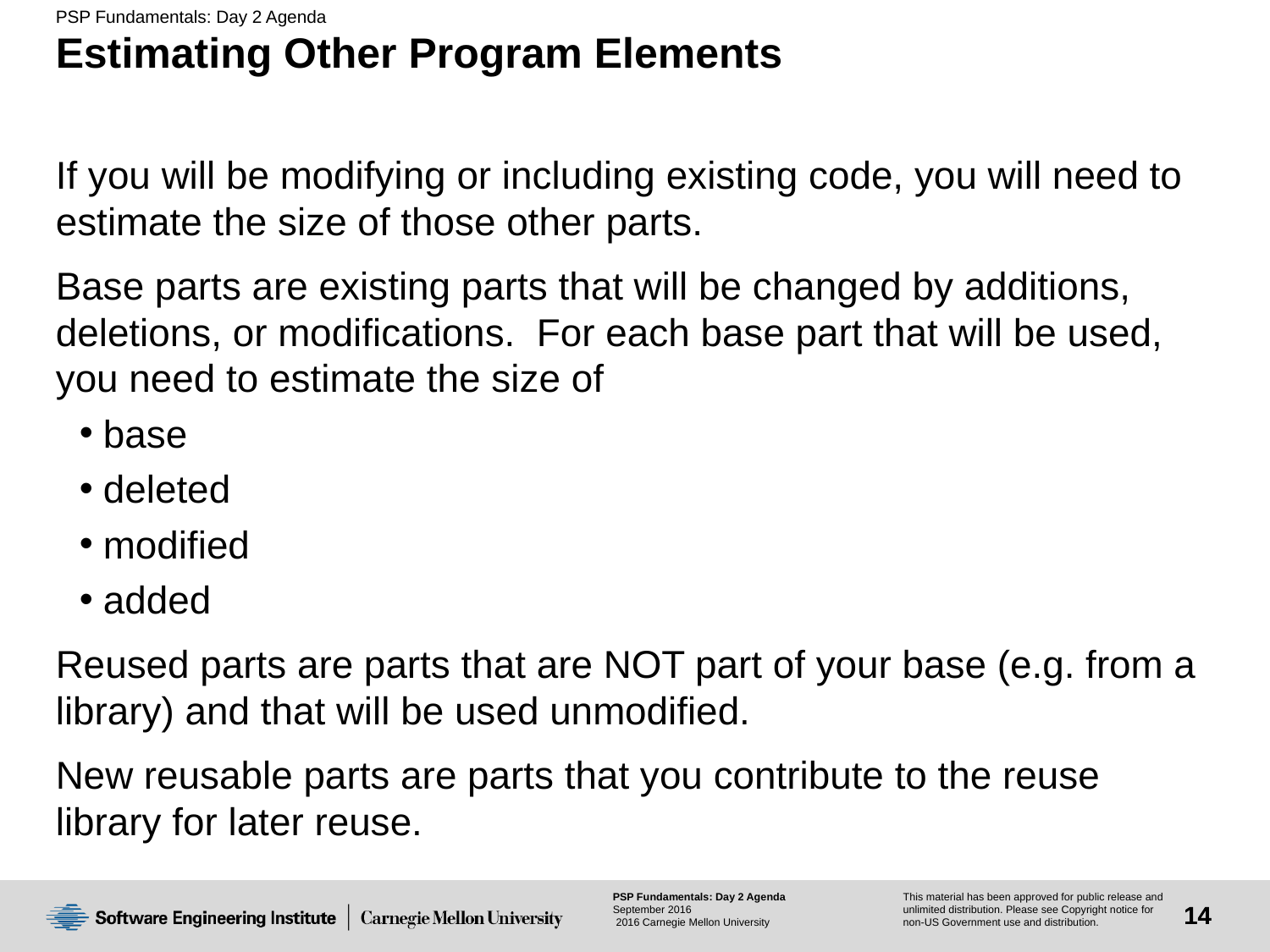

# Estimating Other Program Elements
If you will be modifying or including existing code, you will need to estimate the size of those other parts.
Base parts are existing parts that will be changed by additions, deletions, or modifications.  For each base part that will be used, you need to estimate the size of
base
deleted
modified
added
Reused parts are parts that are NOT part of your base (e.g. from a library) and that will be used unmodified.
New reusable parts are parts that you contribute to the reuse library for later reuse.